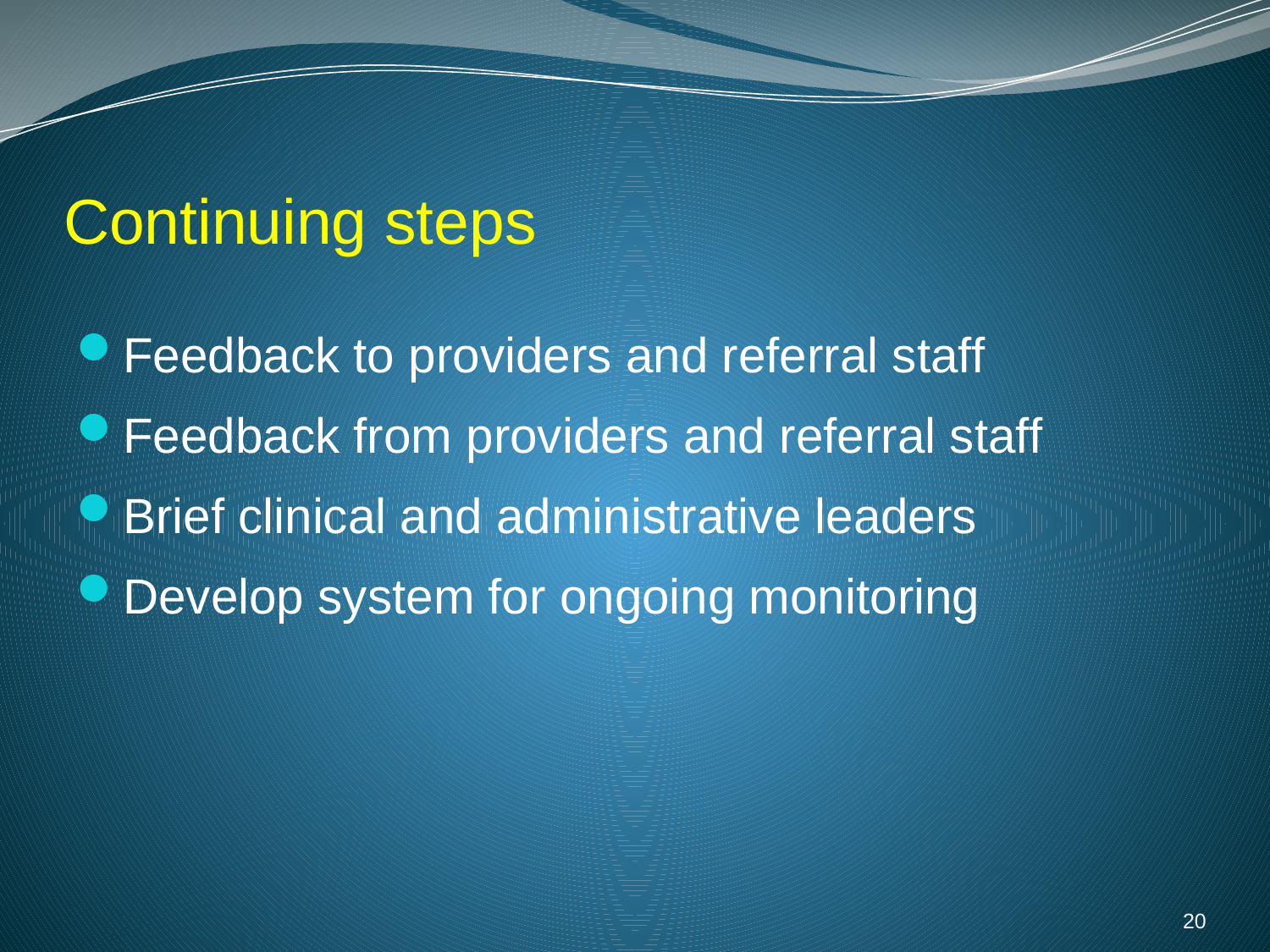

# Continuing steps
Feedback to providers and referral staff
Feedback from providers and referral staff
Brief clinical and administrative leaders
Develop system for ongoing monitoring
20